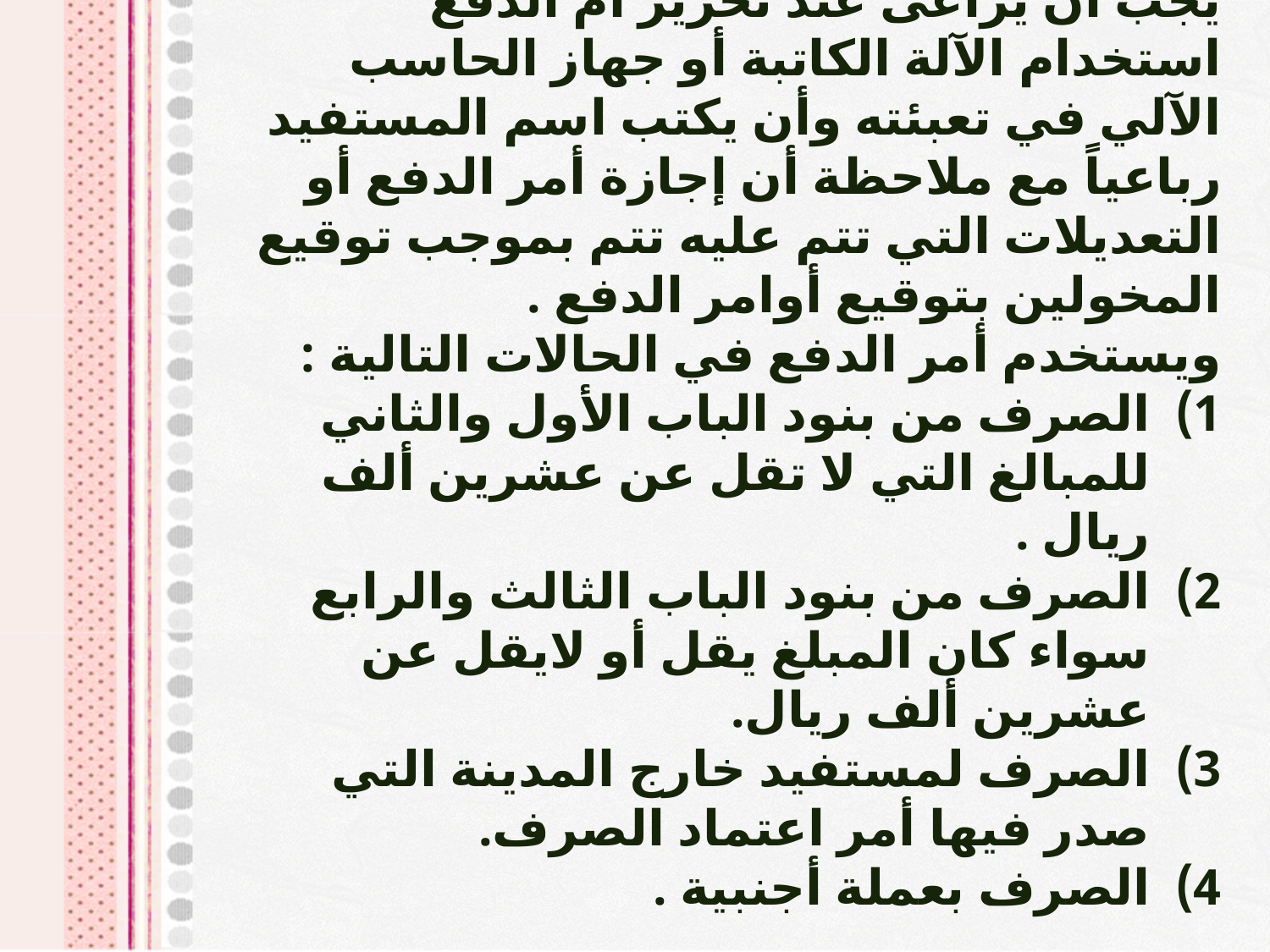

يجب أن يراعى عند تحرير أم الدفع استخدام الآلة الكاتبة أو جهاز الحاسب الآلي في تعبئته وأن يكتب اسم المستفيد رباعياً مع ملاحظة أن إجازة أمر الدفع أو التعديلات التي تتم عليه تتم بموجب توقيع المخولين بتوقيع أوامر الدفع .
ويستخدم أمر الدفع في الحالات التالية :
الصرف من بنود الباب الأول والثاني للمبالغ التي لا تقل عن عشرين ألف ريال .
الصرف من بنود الباب الثالث والرابع سواء كان المبلغ يقل أو لايقل عن عشرين ألف ريال.
الصرف لمستفيد خارج المدينة التي صدر فيها أمر اعتماد الصرف.
الصرف بعملة أجنبية .